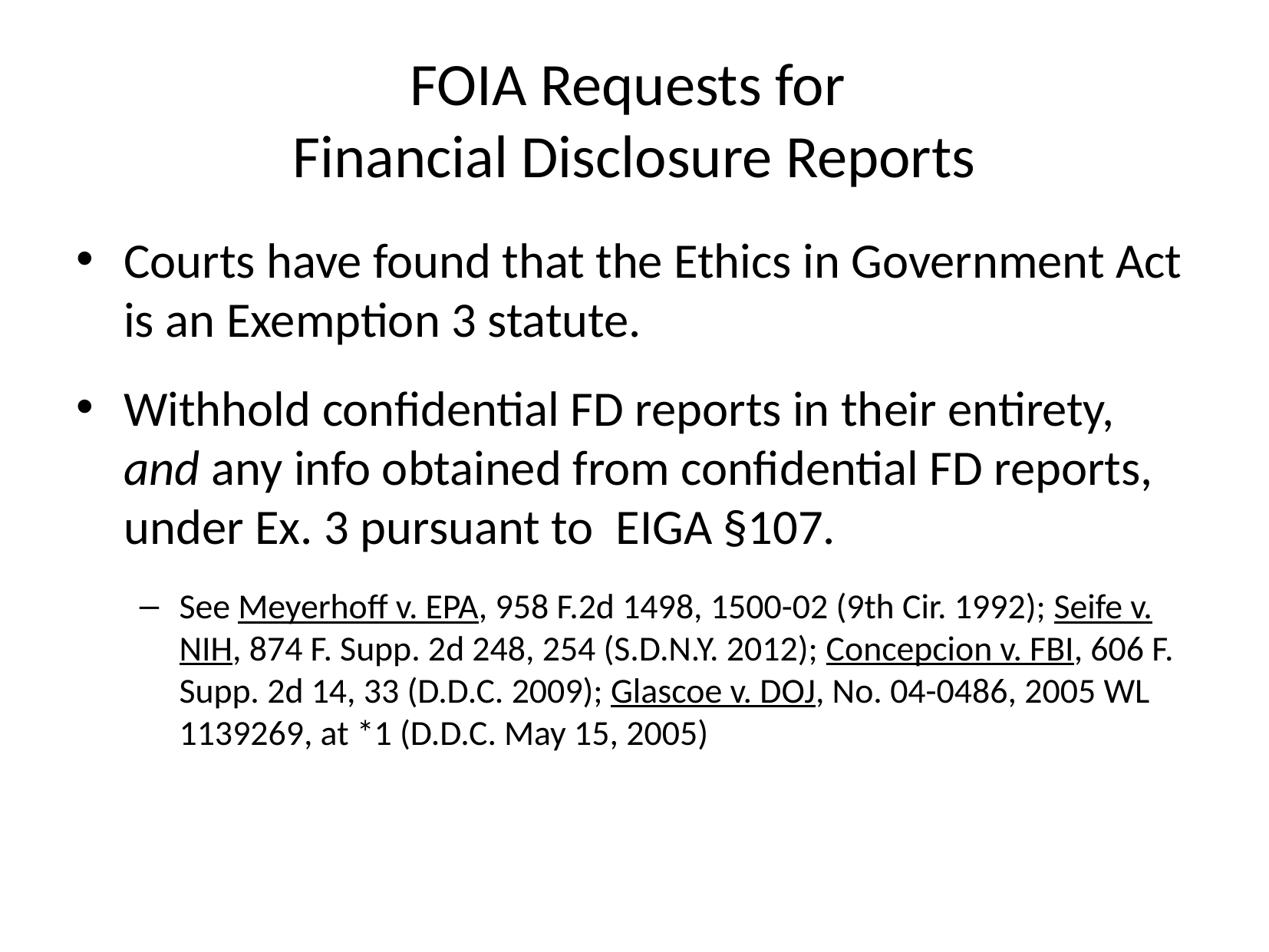

# FOIA Requests for Financial Disclosure Reports
Courts have found that the Ethics in Government Act is an Exemption 3 statute.
Withhold confidential FD reports in their entirety, and any info obtained from confidential FD reports, under Ex. 3 pursuant to  EIGA §107.
See Meyerhoff v. EPA, 958 F.2d 1498, 1500-02 (9th Cir. 1992); Seife v. NIH, 874 F. Supp. 2d 248, 254 (S.D.N.Y. 2012); Concepcion v. FBI, 606 F. Supp. 2d 14, 33 (D.D.C. 2009); Glascoe v. DOJ, No. 04-0486, 2005 WL 1139269, at *1 (D.D.C. May 15, 2005)